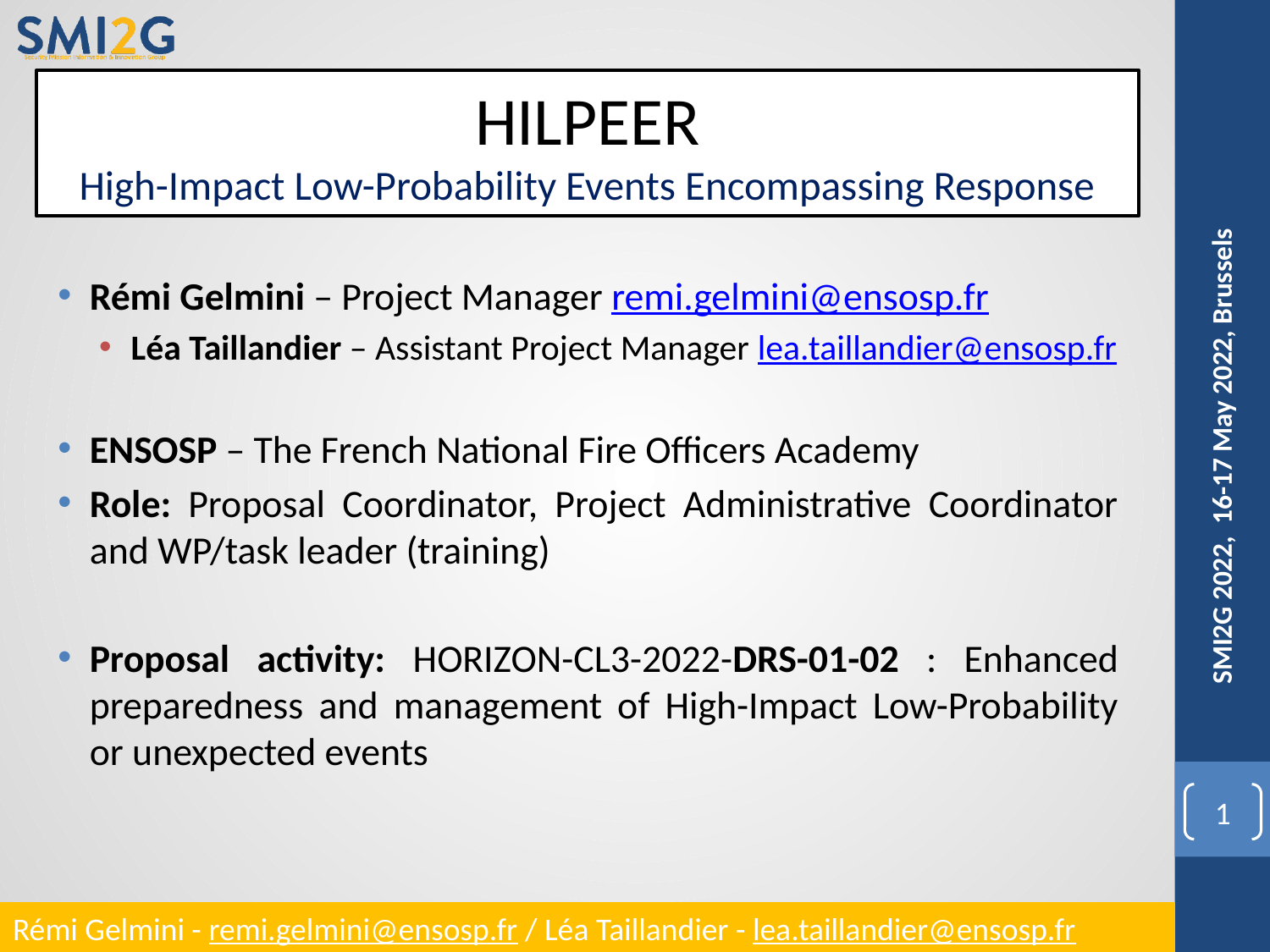

# HILPEER High-Impact Low-Probability Events Encompassing Response
Rémi Gelmini – Project Manager remi.gelmini@ensosp.fr
Léa Taillandier – Assistant Project Manager lea.taillandier@ensosp.fr

ENSOSP – The French National Fire Officers Academy
Role: Proposal Coordinator, Project Administrative Coordinator and WP/task leader (training)

Proposal activity: HORIZON-CL3-2022-DRS-01-02 : Enhanced preparedness and management of High-Impact Low-Probability or unexpected events
SMI2G 2022,  16-17 May 2022, Brussels
1
Rémi Gelmini - remi.gelmini@ensosp.fr / Léa Taillandier - lea.taillandier@ensosp.fr